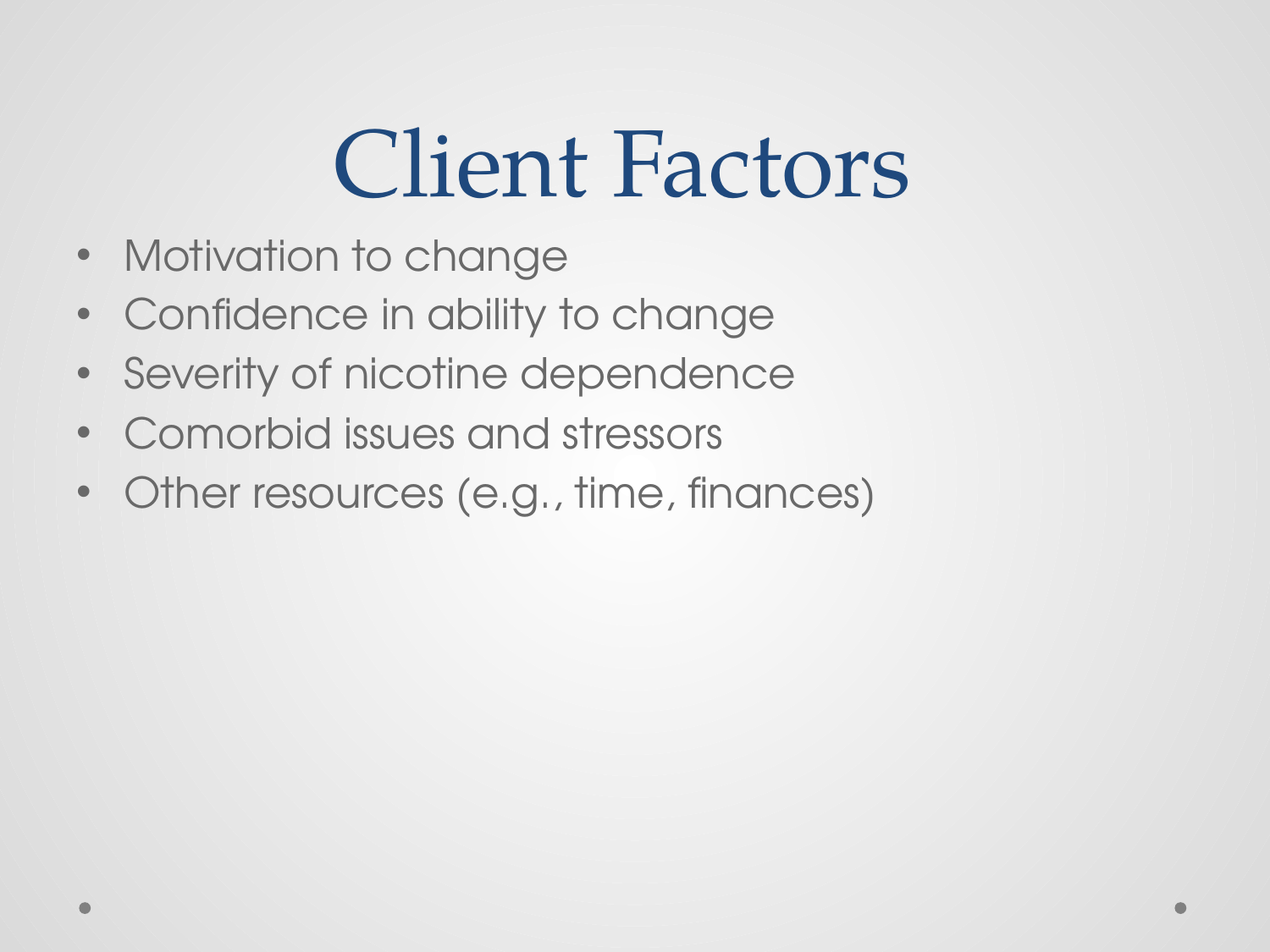

# Client Factors
Motivation to change
Confidence in ability to change
Severity of nicotine dependence
Comorbid issues and stressors
Other resources (e.g., time, finances)